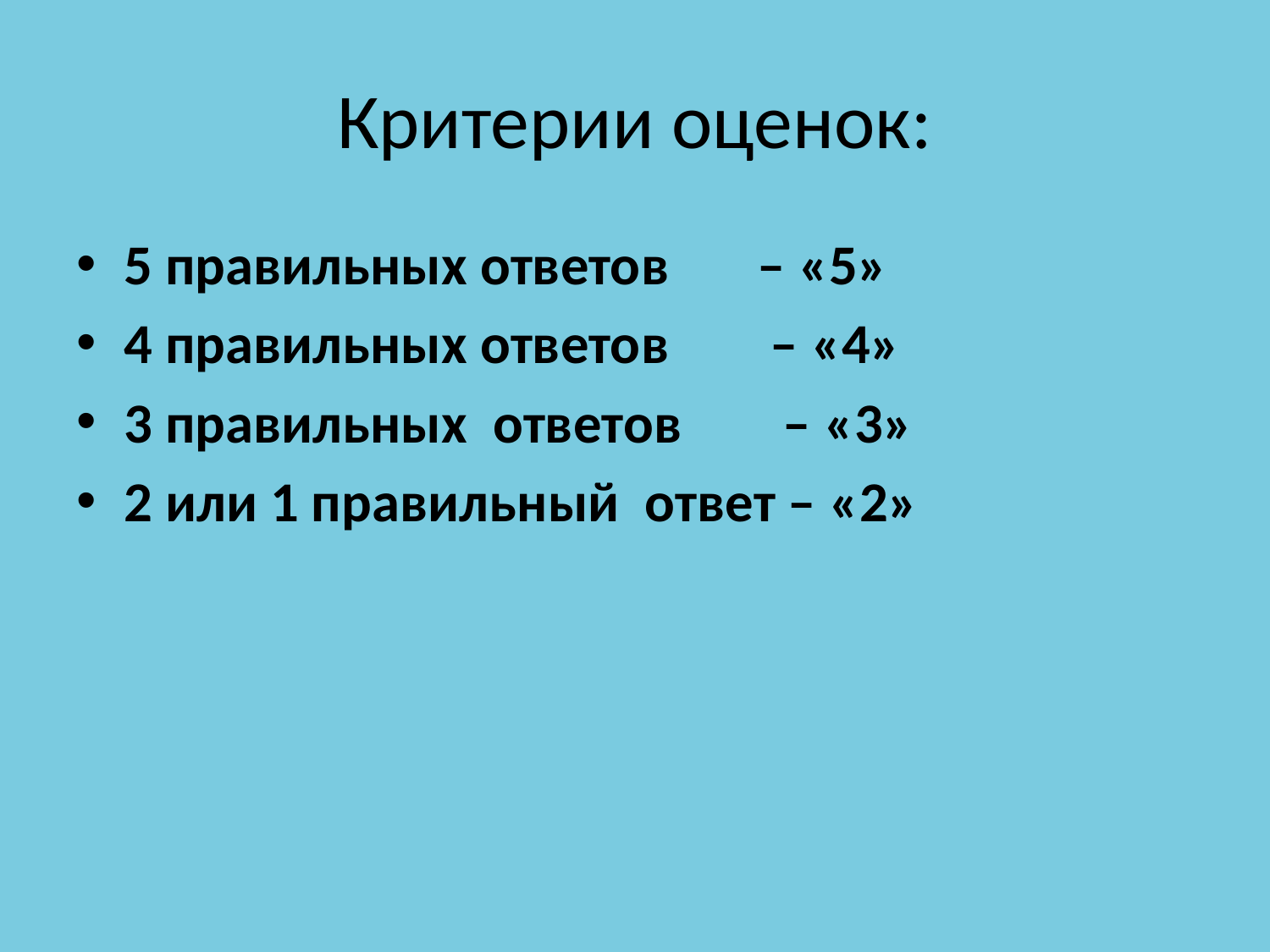

# Критерии оценок:
5 правильных ответов       – «5»
4 правильных ответов        – «4»
3 правильных  ответов        – «3»
2 или 1 правильный  ответ – «2»